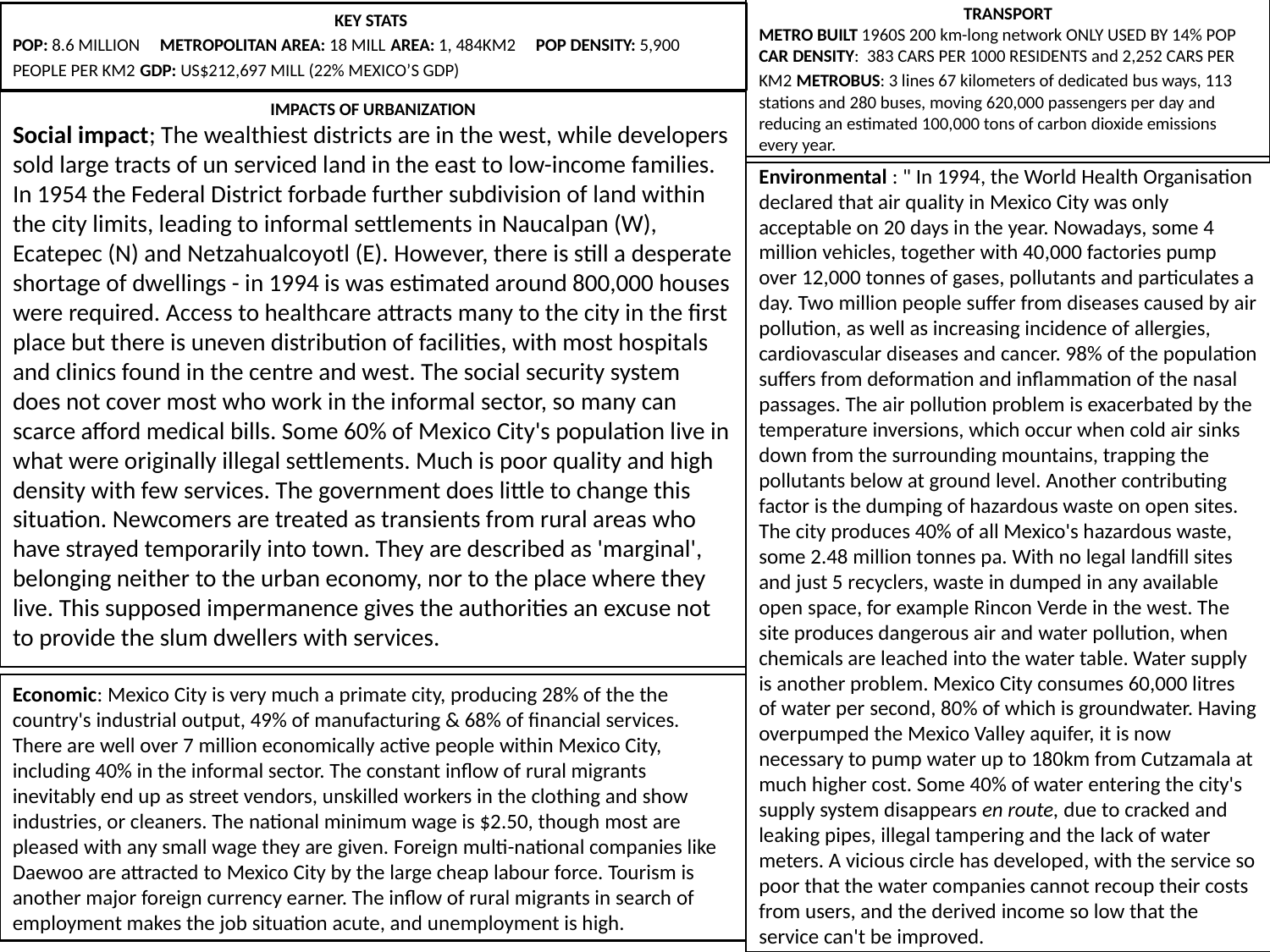

TRANSPORT
METRO BUILT 1960S 200 km-long network ONLY USED BY 14% POP
CAR DENSITY:  383 CARS PER 1000 RESIDENTS and 2,252 CARS PER KM2 METROBUS: 3 lines 67 kilometers of dedicated bus ways, 113 stations and 280 buses, moving 620,000 passengers per day and reducing an estimated 100,000 tons of carbon dioxide emissions every year.

KEY STATS
POP: 8.6 MILLION     METROPOLITAN AREA: 18 MILL AREA: 1, 484KM2     POP DENSITY: 5,900 PEOPLE PER KM2 GDP: US$212,697 MILL (22% MEXICO’S GDP)

IMPACTS OF URBANIZATION
Social impact; The wealthiest districts are in the west, while developers sold large tracts of un serviced land in the east to low-income families.
In 1954 the Federal District forbade further subdivision of land within the city limits, leading to informal settlements in Naucalpan (W), Ecatepec (N) and Netzahualcoyotl (E). However, there is still a desperate shortage of dwellings - in 1994 is was estimated around 800,000 houses were required. Access to healthcare attracts many to the city in the first place but there is uneven distribution of facilities, with most hospitals and clinics found in the centre and west. The social security system does not cover most who work in the informal sector, so many can scarce afford medical bills. Some 60% of Mexico City's population live in what were originally illegal settlements. Much is poor quality and high density with few services. The government does little to change this situation. Newcomers are treated as transients from rural areas who have strayed temporarily into town. They are described as 'marginal', belonging neither to the urban economy, nor to the place where they live. This supposed impermanence gives the authorities an excuse not to provide the slum dwellers with services.
Environmental : " In 1994, the World Health Organisation declared that air quality in Mexico City was only acceptable on 20 days in the year. Nowadays, some 4 million vehicles, together with 40,000 factories pump over 12,000 tonnes of gases, pollutants and particulates a day. Two million people suffer from diseases caused by air pollution, as well as increasing incidence of allergies, cardiovascular diseases and cancer. 98% of the population suffers from deformation and inflammation of the nasal passages. The air pollution problem is exacerbated by the temperature inversions, which occur when cold air sinks down from the surrounding mountains, trapping the pollutants below at ground level. Another contributing factor is the dumping of hazardous waste on open sites. The city produces 40% of all Mexico's hazardous waste, some 2.48 million tonnes pa. With no legal landfill sites and just 5 recyclers, waste in dumped in any available open space, for example Rincon Verde in the west. The site produces dangerous air and water pollution, when chemicals are leached into the water table. Water supply is another problem. Mexico City consumes 60,000 litres of water per second, 80% of which is groundwater. Having overpumped the Mexico Valley aquifer, it is now necessary to pump water up to 180km from Cutzamala at much higher cost. Some 40% of water entering the city's supply system disappears en route, due to cracked and leaking pipes, illegal tampering and the lack of water meters. A vicious circle has developed, with the service so poor that the water companies cannot recoup their costs from users, and the derived income so low that the service can't be improved.

Economic: Mexico City is very much a primate city, producing 28% of the the country's industrial output, 49% of manufacturing & 68% of financial services. There are well over 7 million economically active people within Mexico City, including 40% in the informal sector. The constant inflow of rural migrants inevitably end up as street vendors, unskilled workers in the clothing and show industries, or cleaners. The national minimum wage is $2.50, though most are pleased with any small wage they are given. Foreign multi-national companies like Daewoo are attracted to Mexico City by the large cheap labour force. Tourism is another major foreign currency earner. The inflow of rural migrants in search of employment makes the job situation acute, and unemployment is high.